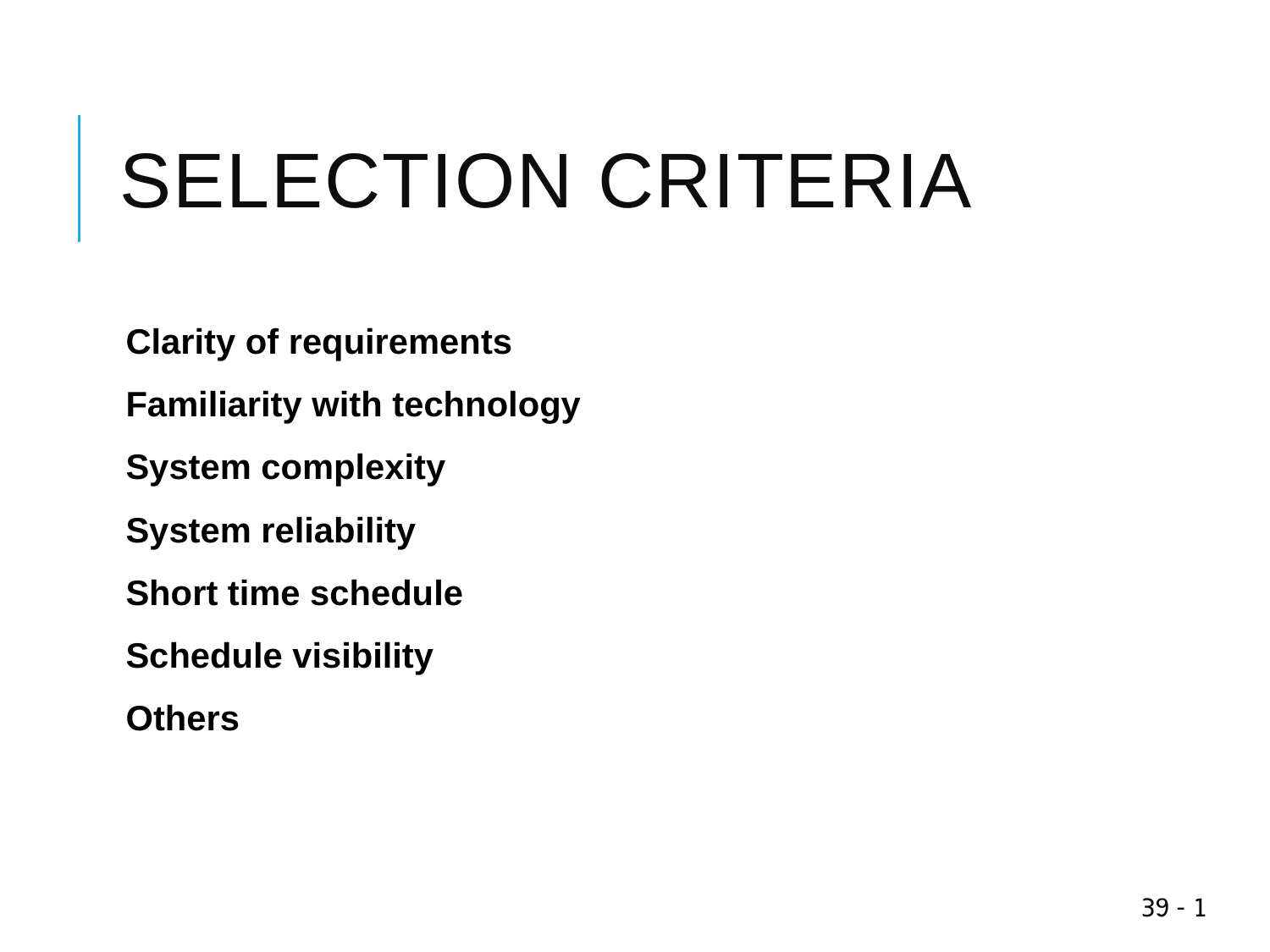

# Selection criteria
Clarity of requirements
Familiarity with technology
System complexity
System reliability
Short time schedule
Schedule visibility
Others

1 - 39